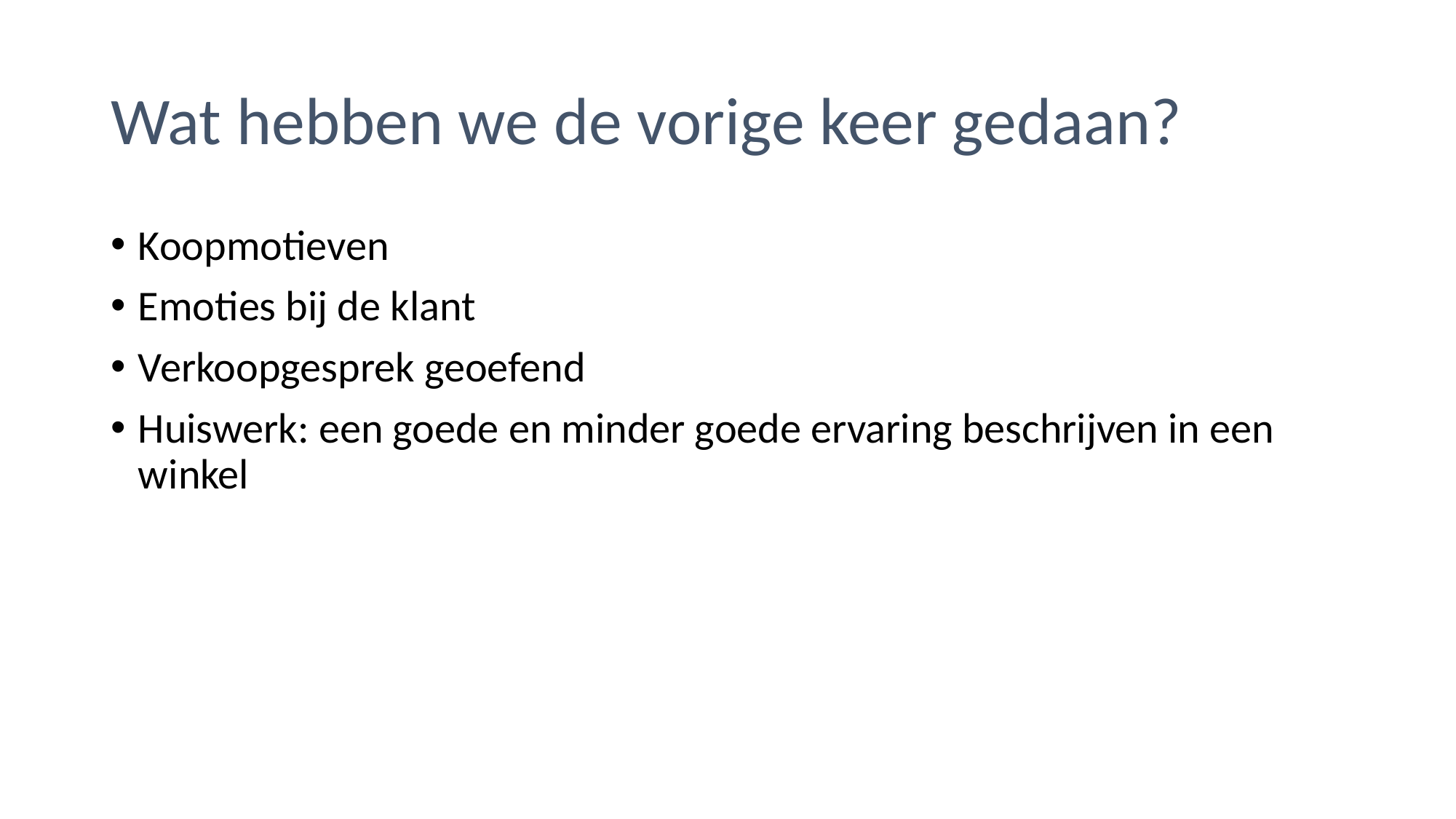

# Wat hebben we de vorige keer gedaan?
Koopmotieven
Emoties bij de klant
Verkoopgesprek geoefend
Huiswerk: een goede en minder goede ervaring beschrijven in een winkel